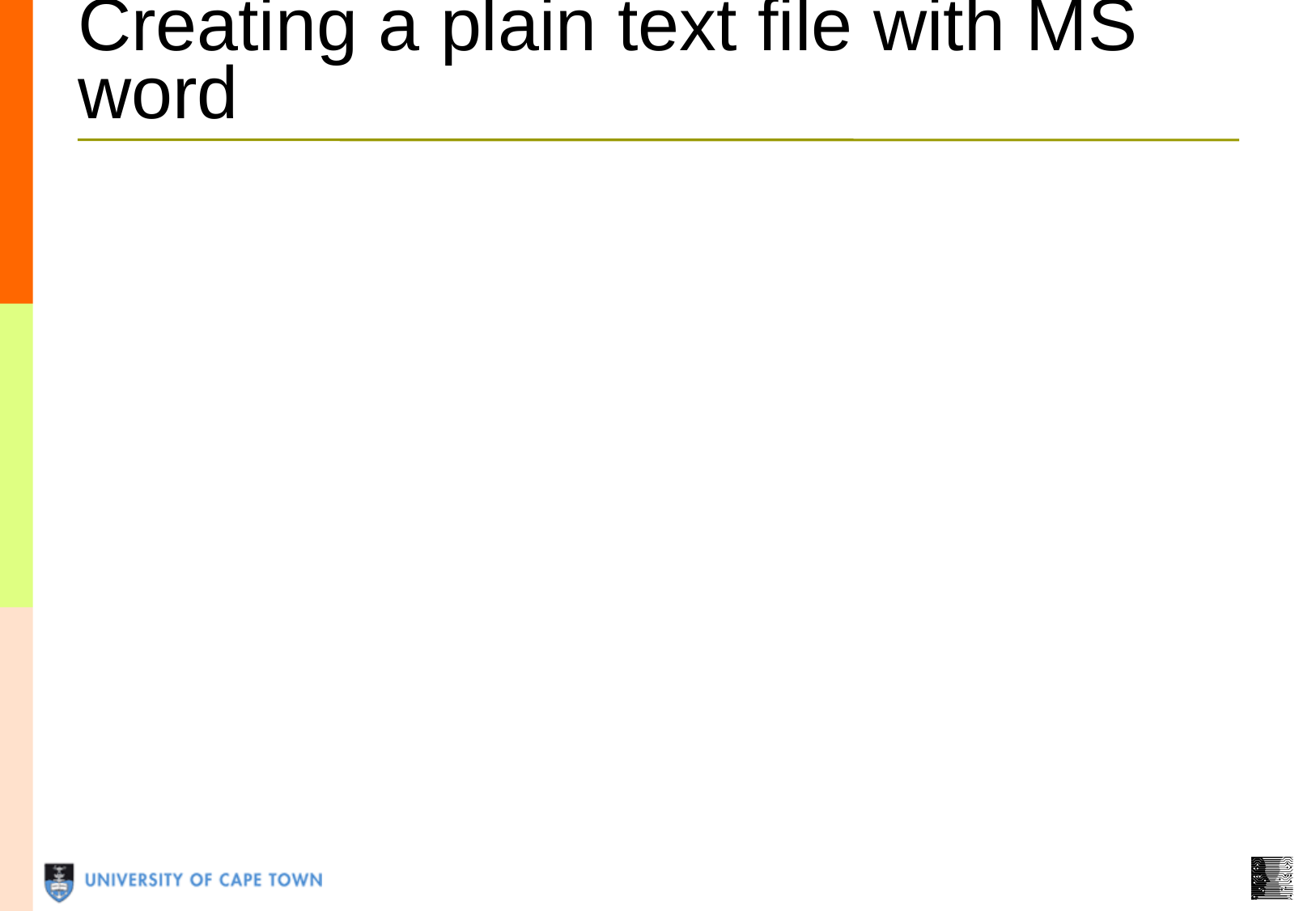

# Creating a plain text file with MS word